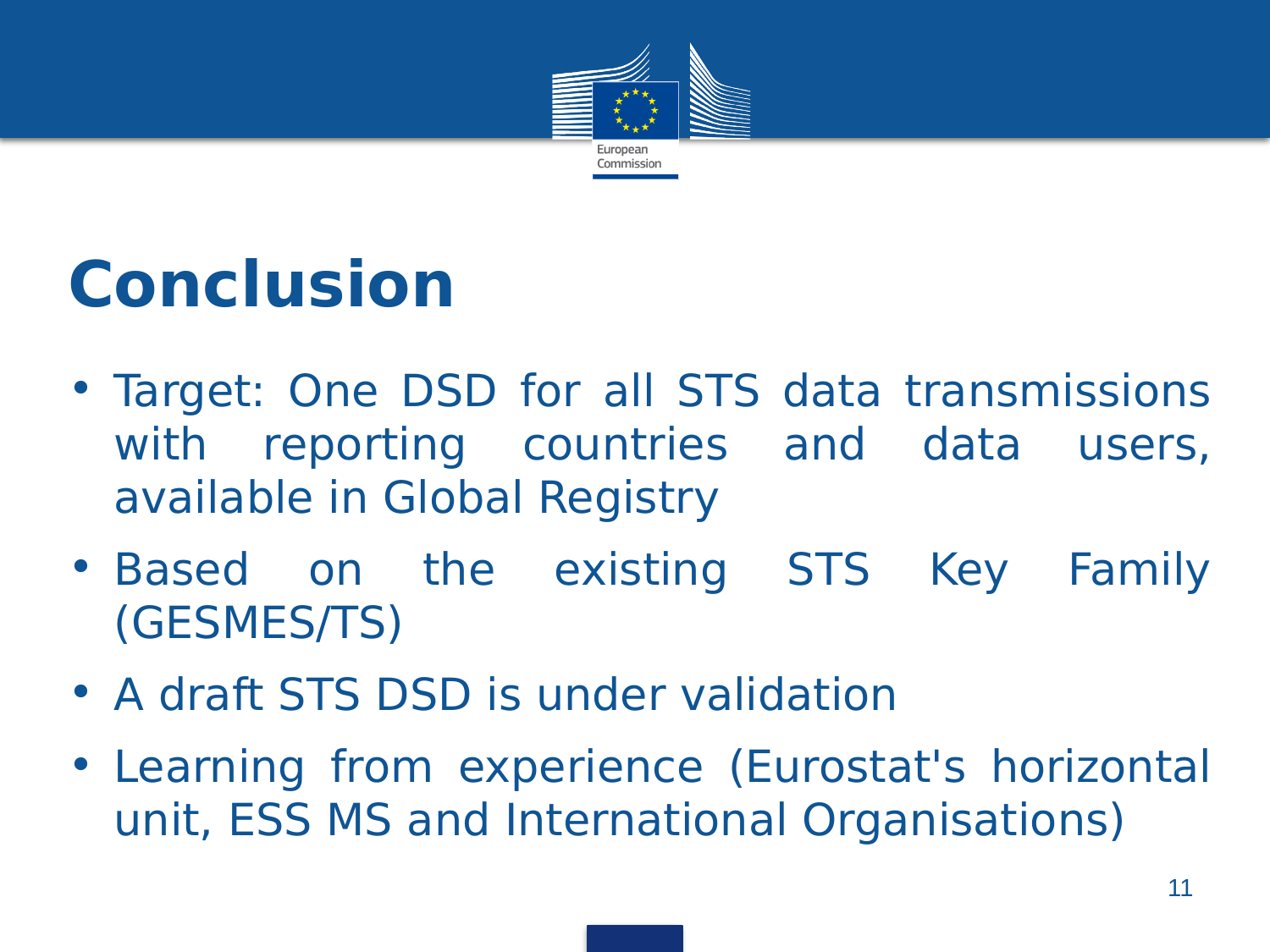

# Conclusion
Target: One DSD for all STS data transmissions with reporting countries and data users, available in Global Registry
Based on the existing STS Key Family (GESMES/TS)
A draft STS DSD is under validation
Learning from experience (Eurostat's horizontal unit, ESS MS and International Organisations)
11